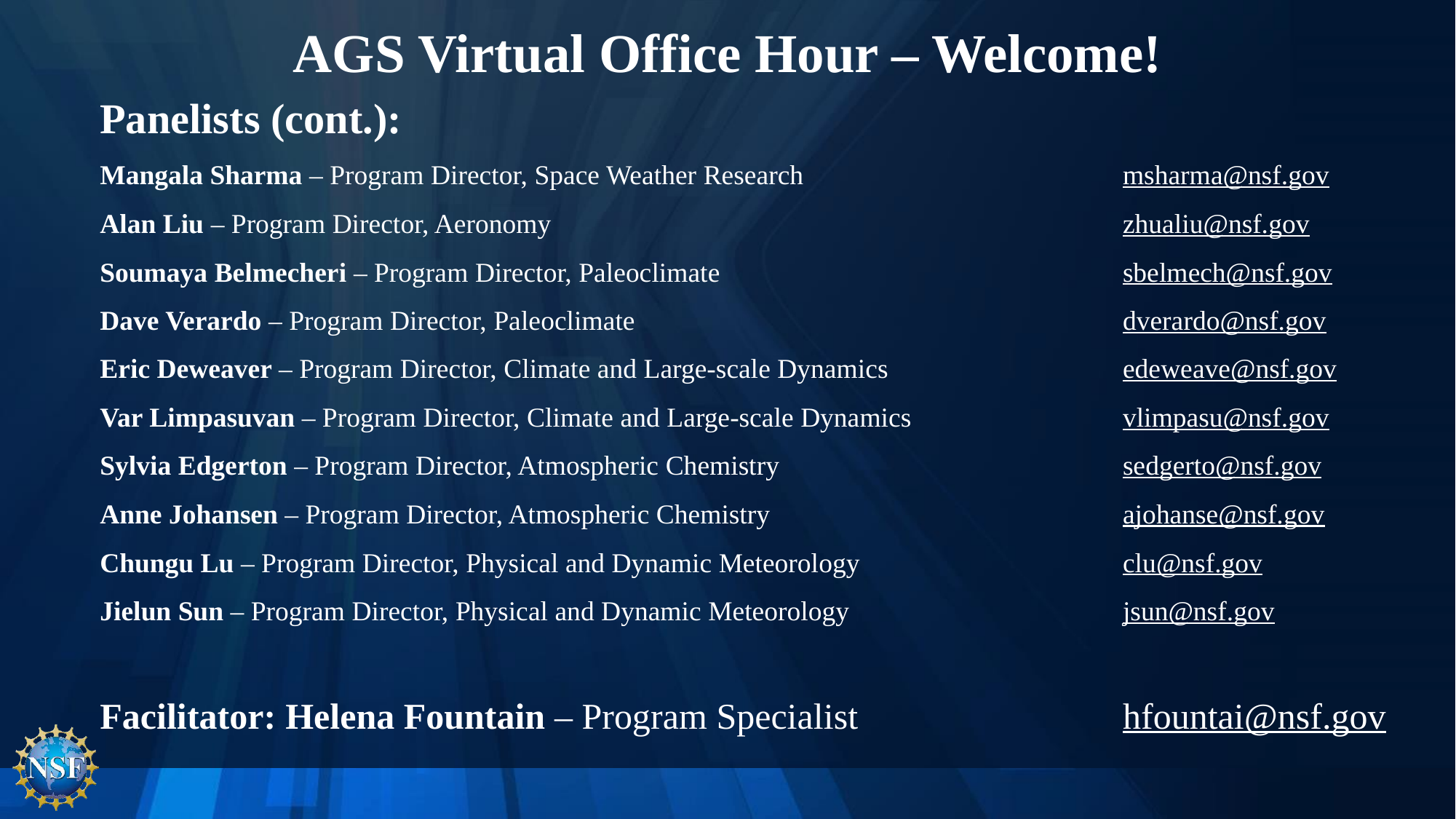

# AGS Virtual Office Hour – Welcome!
Panelists (cont.):
Mangala Sharma – Program Director, Space Weather Research	msharma@nsf.gov
Alan Liu – Program Director, Aeronomy	zhualiu@nsf.gov
Soumaya Belmecheri – Program Director, Paleoclimate	sbelmech@nsf.gov
Dave Verardo – Program Director, Paleoclimate	dverardo@nsf.gov
Eric Deweaver – Program Director, Climate and Large-scale Dynamics	edeweave@nsf.gov
Var Limpasuvan – Program Director, Climate and Large-scale Dynamics 	vlimpasu@nsf.gov
Sylvia Edgerton – Program Director, Atmospheric Chemistry	sedgerto@nsf.gov
Anne Johansen – Program Director, Atmospheric Chemistry	ajohanse@nsf.gov
Chungu Lu – Program Director, Physical and Dynamic Meteorology	clu@nsf.gov
Jielun Sun – Program Director, Physical and Dynamic Meteorology	jsun@nsf.gov

Facilitator: Helena Fountain – Program Specialist	hfountai@nsf.gov